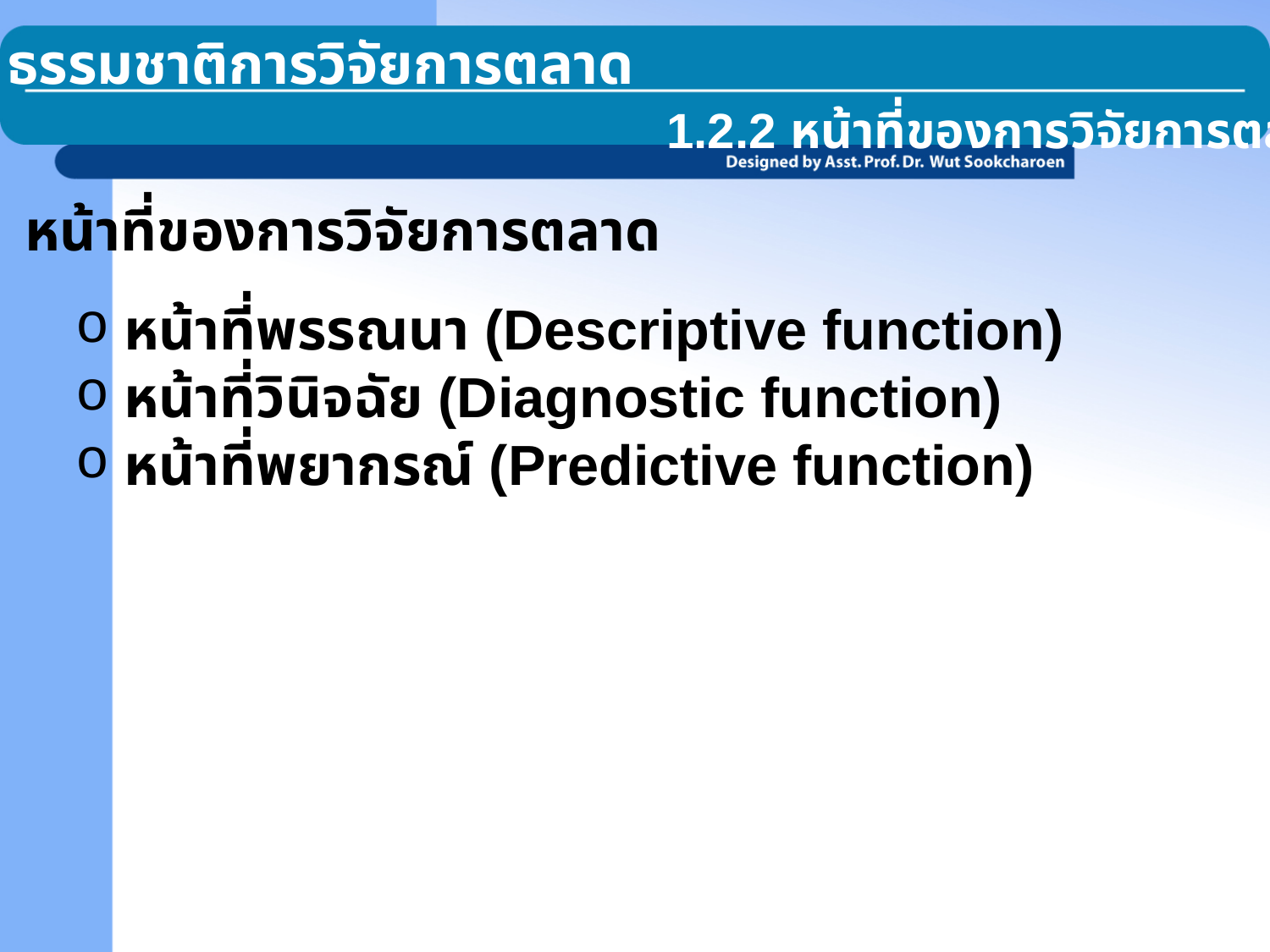

1.2 ธรรมชาติการวิจัยการตลาด
1.2.2 หน้าที่ของการวิจัยการตลาด
หน้าที่ของการวิจัยการตลาด
 หน้าที่พรรณนา (Descriptive function)
 หน้าที่วินิจฉัย (Diagnostic function)
 หน้าที่พยากรณ์ (Predictive function)